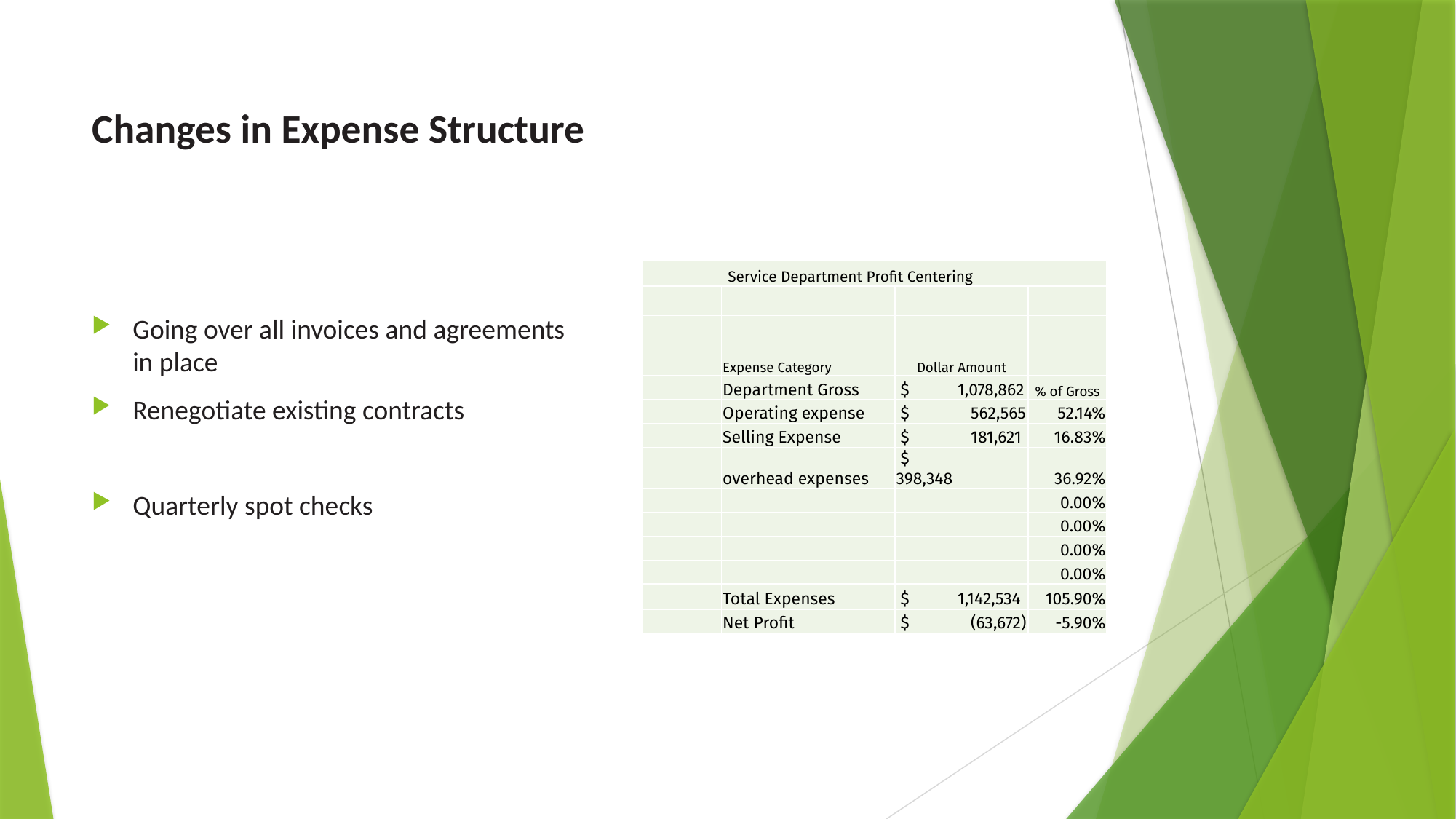

# Changes in Expense Structure

Going over all invoices and agreements in place
Renegotiate existing contracts

Quarterly spot checks

| Service Department Profit Centering |  |  |  |
| --- | --- | --- | --- |
|  |  |  |  |
|  | Expense Category | Dollar Amount |  |
|  | Department Gross | $ 1,078,862 | % of Gross |
|  | Operating expense | $ 562,565 | 52.14% |
|  | Selling Expense | $ 181,621 | 16.83% |
|  | overhead expenses | $ 398,348 | 36.92% |
|  |  |  | 0.00% |
|  |  |  | 0.00% |
|  |  |  | 0.00% |
|  |  |  | 0.00% |
|  | Total Expenses | $ 1,142,534 | 105.90% |
|  | Net Profit | $ (63,672) | -5.90% |